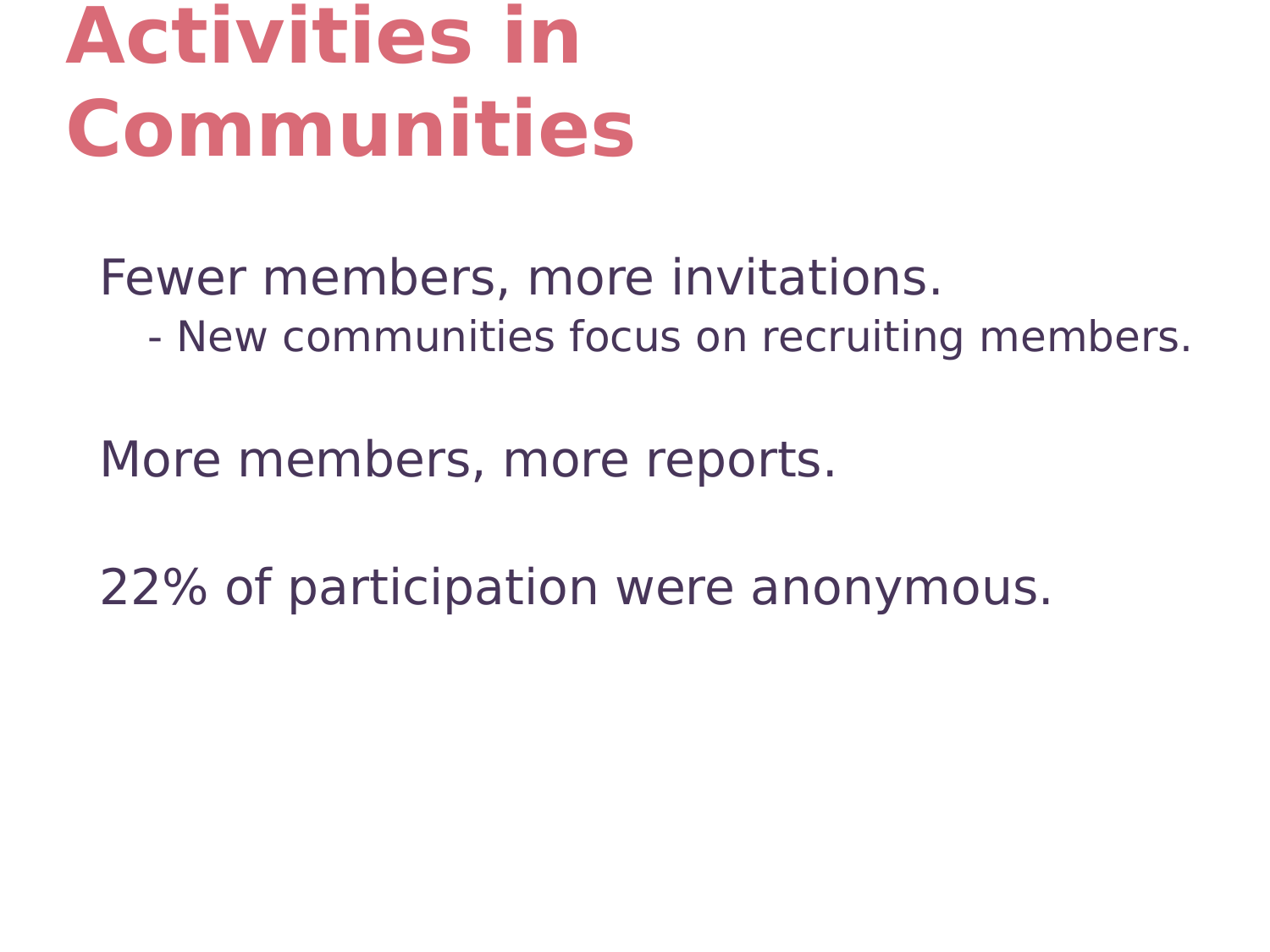

# Activities in Communities
Fewer members, more invitations.
- New communities focus on recruiting members.

More members, more reports.

22% of participation were anonymous.